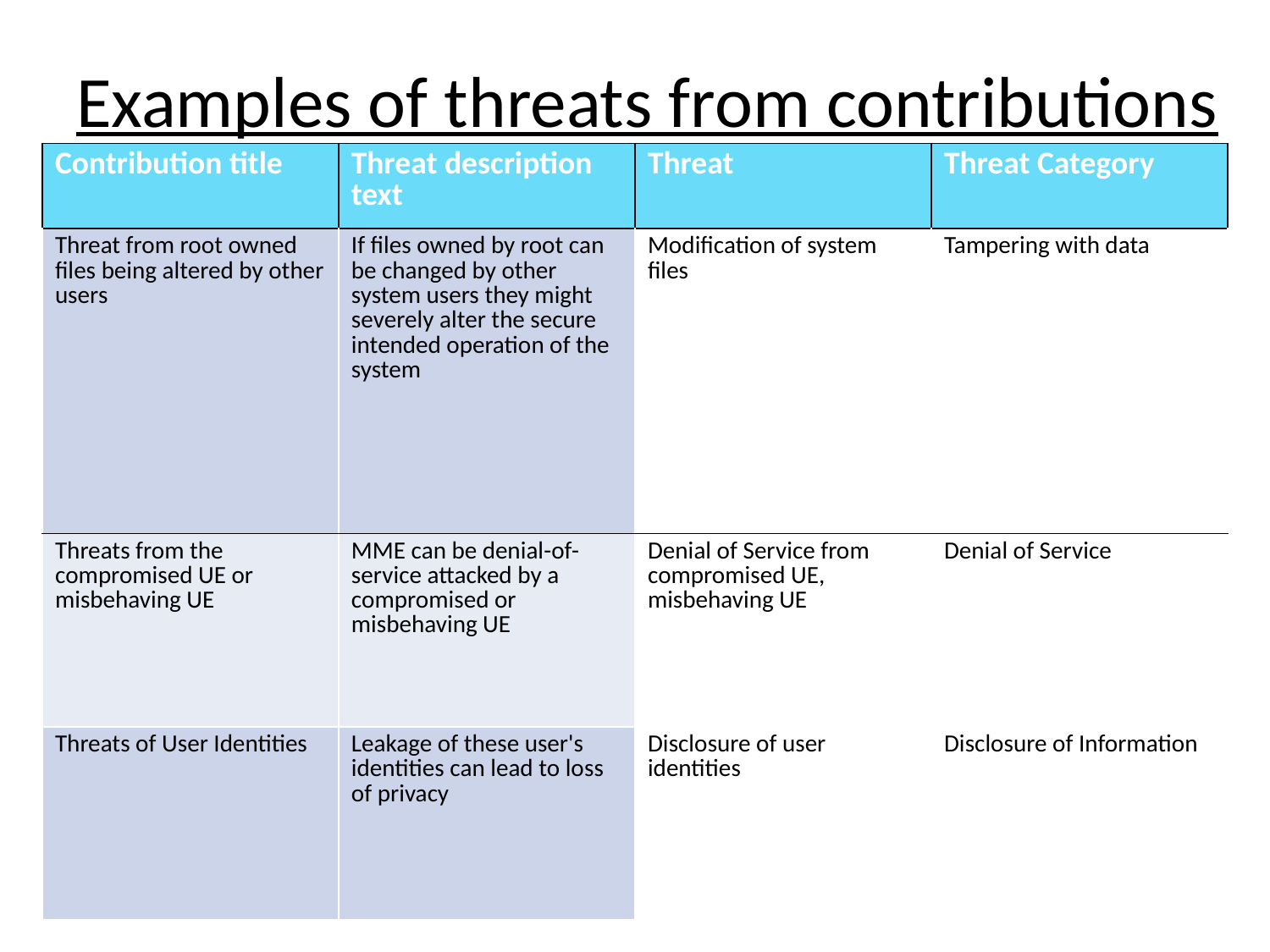

# Examples of threats from contributions
| Contribution title | Threat description text | Threat | Threat Category |
| --- | --- | --- | --- |
| Threat from root owned files being altered by other users | If files owned by root can be changed by other system users they might severely alter the secure intended operation of the system | Modification of system files | Tampering with data |
| Threats from the compromised UE or misbehaving UE | MME can be denial-of-service attacked by a compromised or misbehaving UE | Denial of Service from compromised UE, misbehaving UE | Denial of Service |
| Threats of User Identities | Leakage of these user's identities can lead to loss of privacy | Disclosure of user identities | Disclosure of Information |